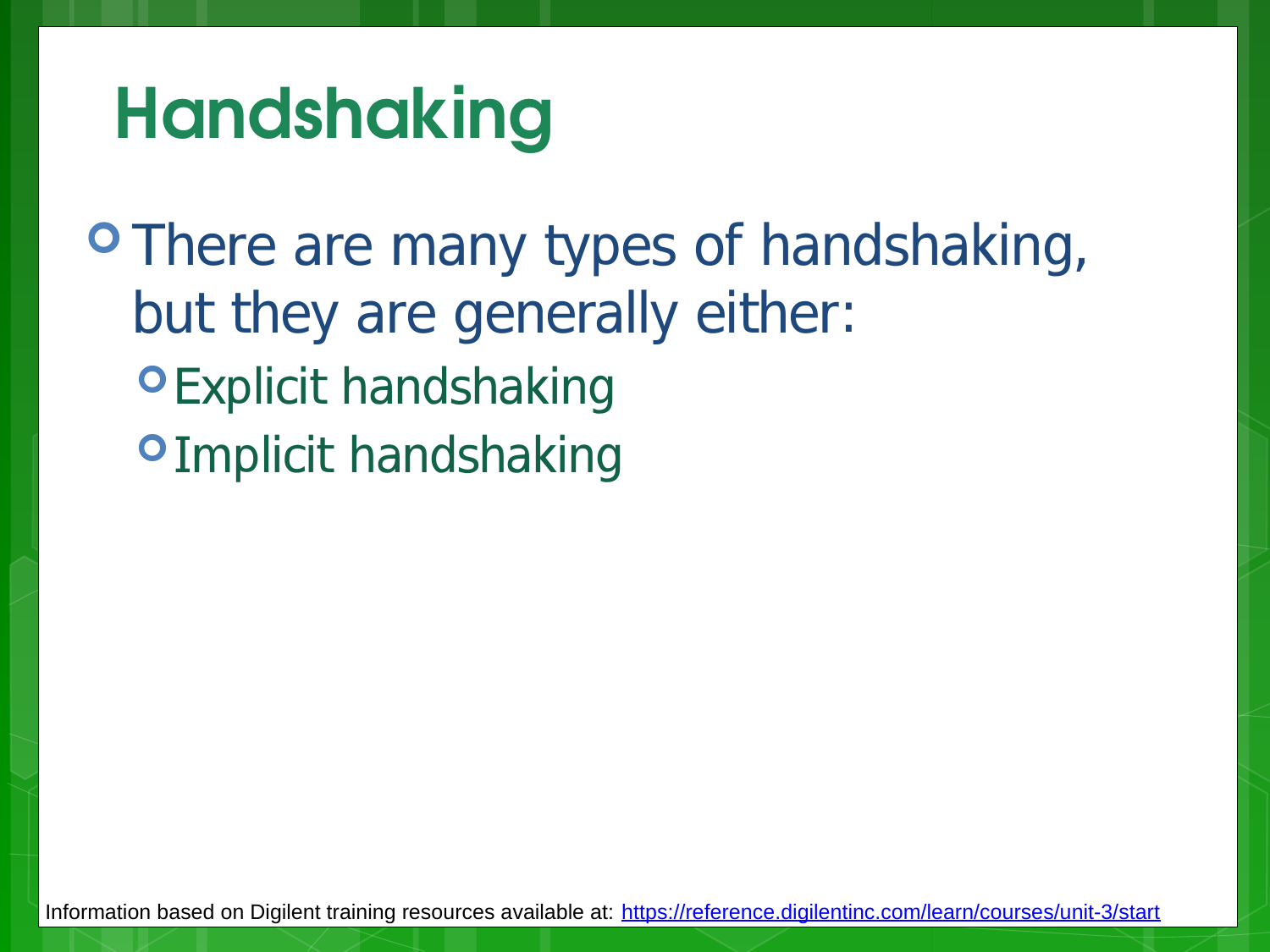

# Handshaking
There are many types of handshaking, but they are generally either:
Explicit handshaking
Implicit handshaking
Information based on Digilent training resources available at: https://reference.digilentinc.com/learn/courses/unit-3/start